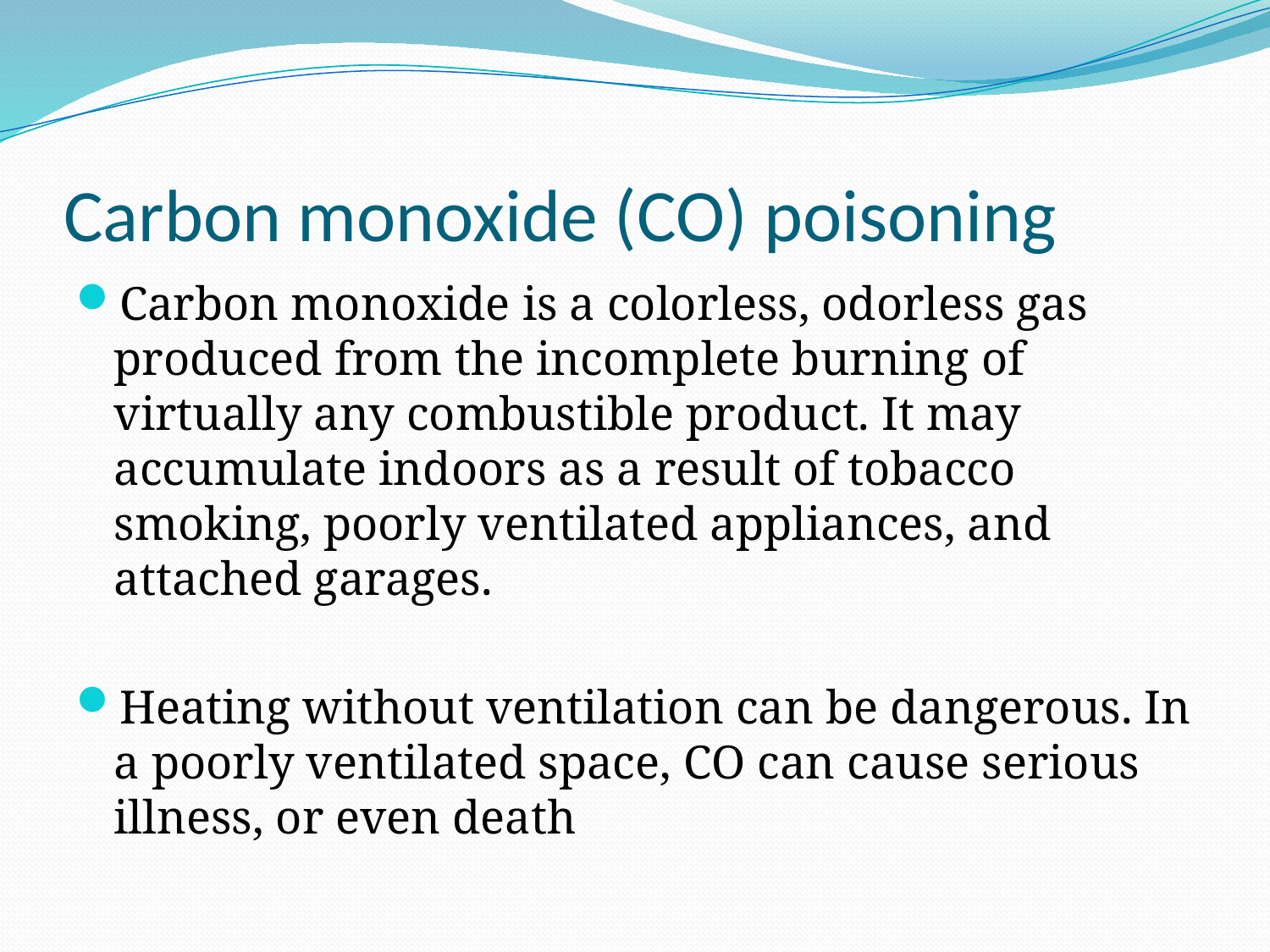

# Carbon monoxide (CO) poisoning
Carbon monoxide is a colorless, odorless gas produced from the incomplete burning of virtually any combustible product. It may accumulate indoors as a result of tobacco smoking, poorly ventilated appliances, and attached garages.

Heating without ventilation can be dangerous. In a poorly ventilated space, CO can cause serious illness, or even death